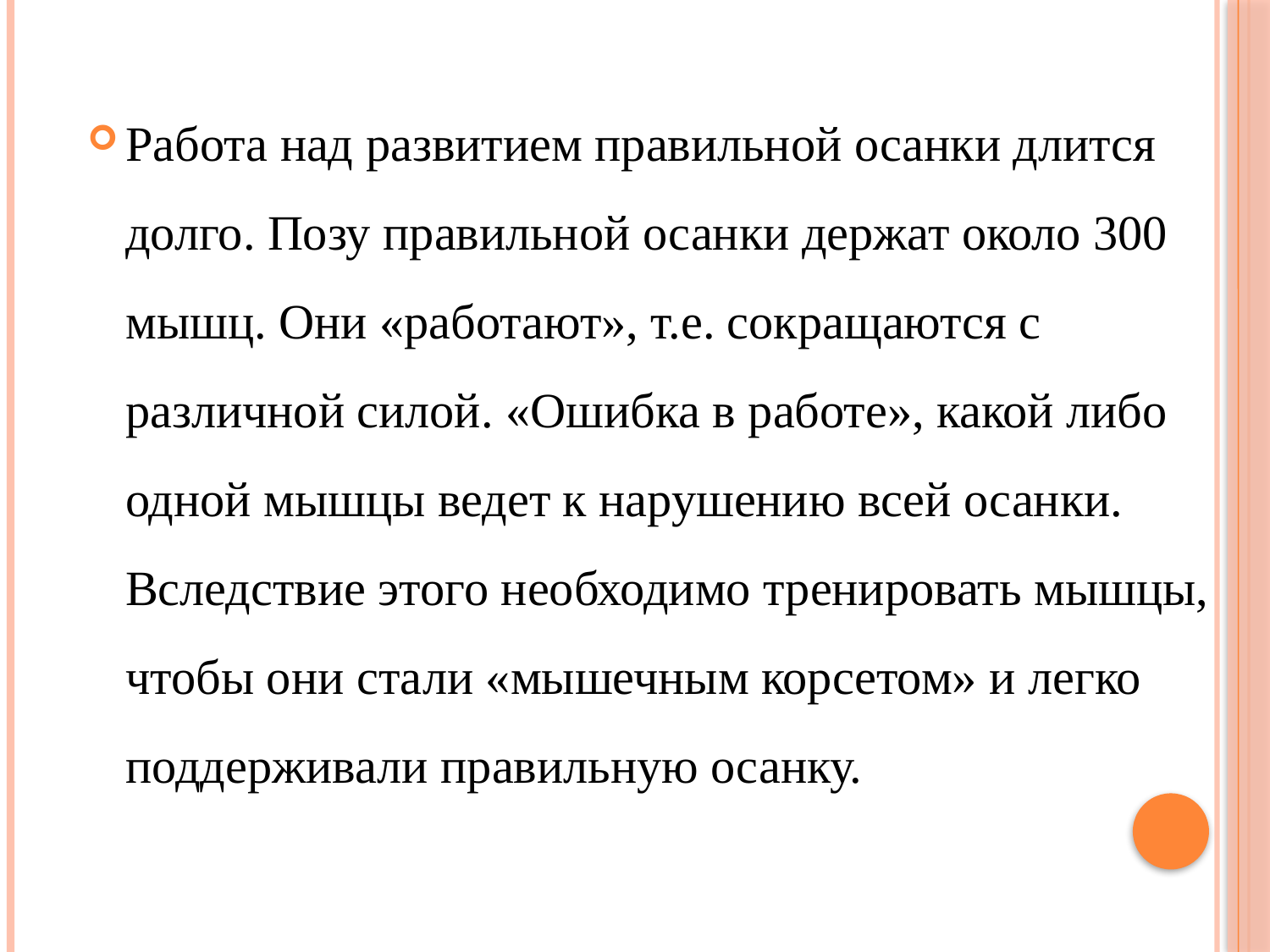

Работа над развитием правильной осанки длится долго. Позу правильной осанки держат около 300 мышц. Они «работают», т.е. сокращаются с различной силой. «Ошибка в работе», какой либо одной мышцы ведет к нарушению всей осанки. Вследствие этого необходимо тренировать мышцы, чтобы они стали «мышечным корсетом» и легко поддерживали правильную осанку.